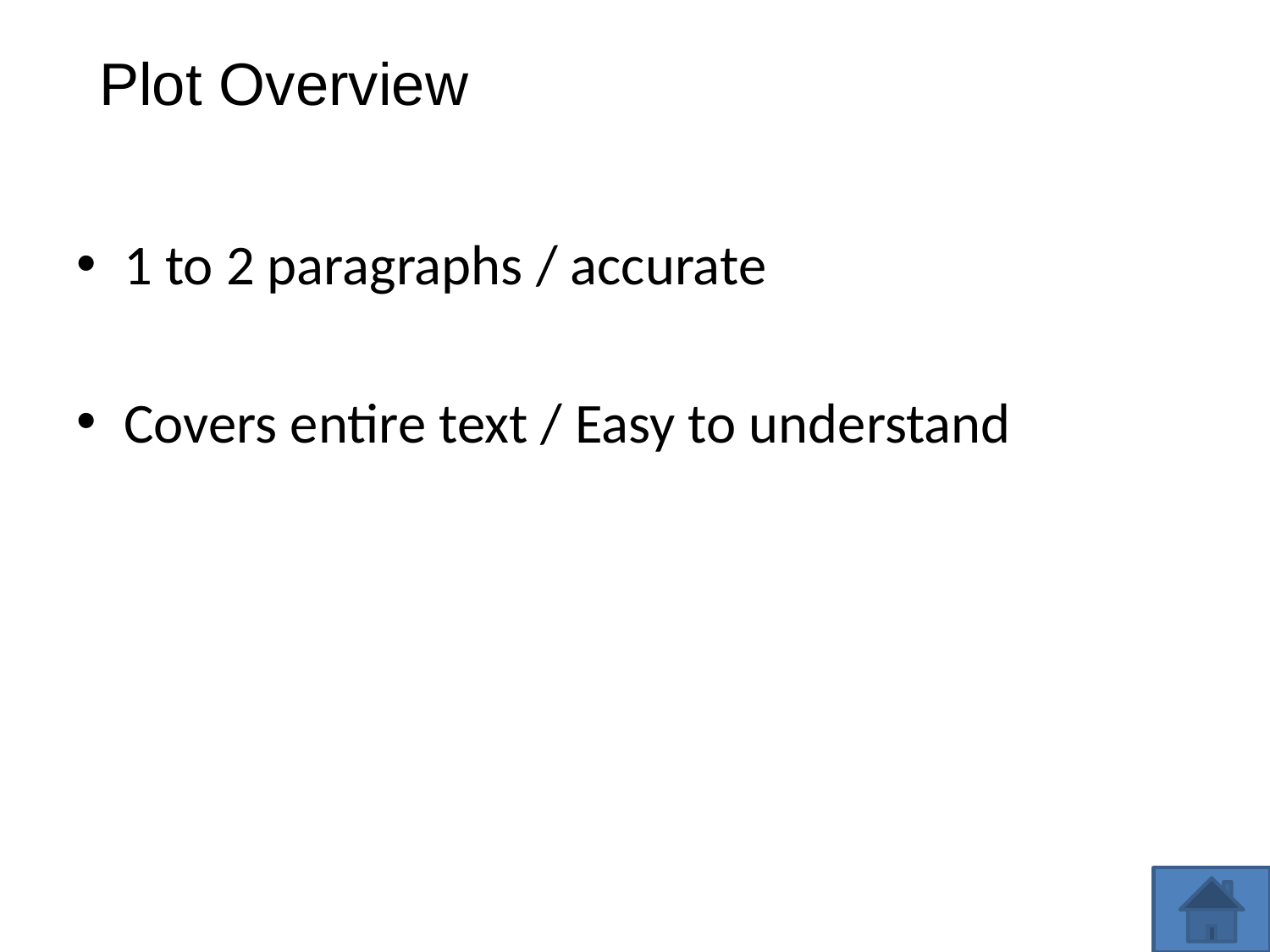

# Plot Overview
1 to 2 paragraphs / accurate

Covers entire text / Easy to understand